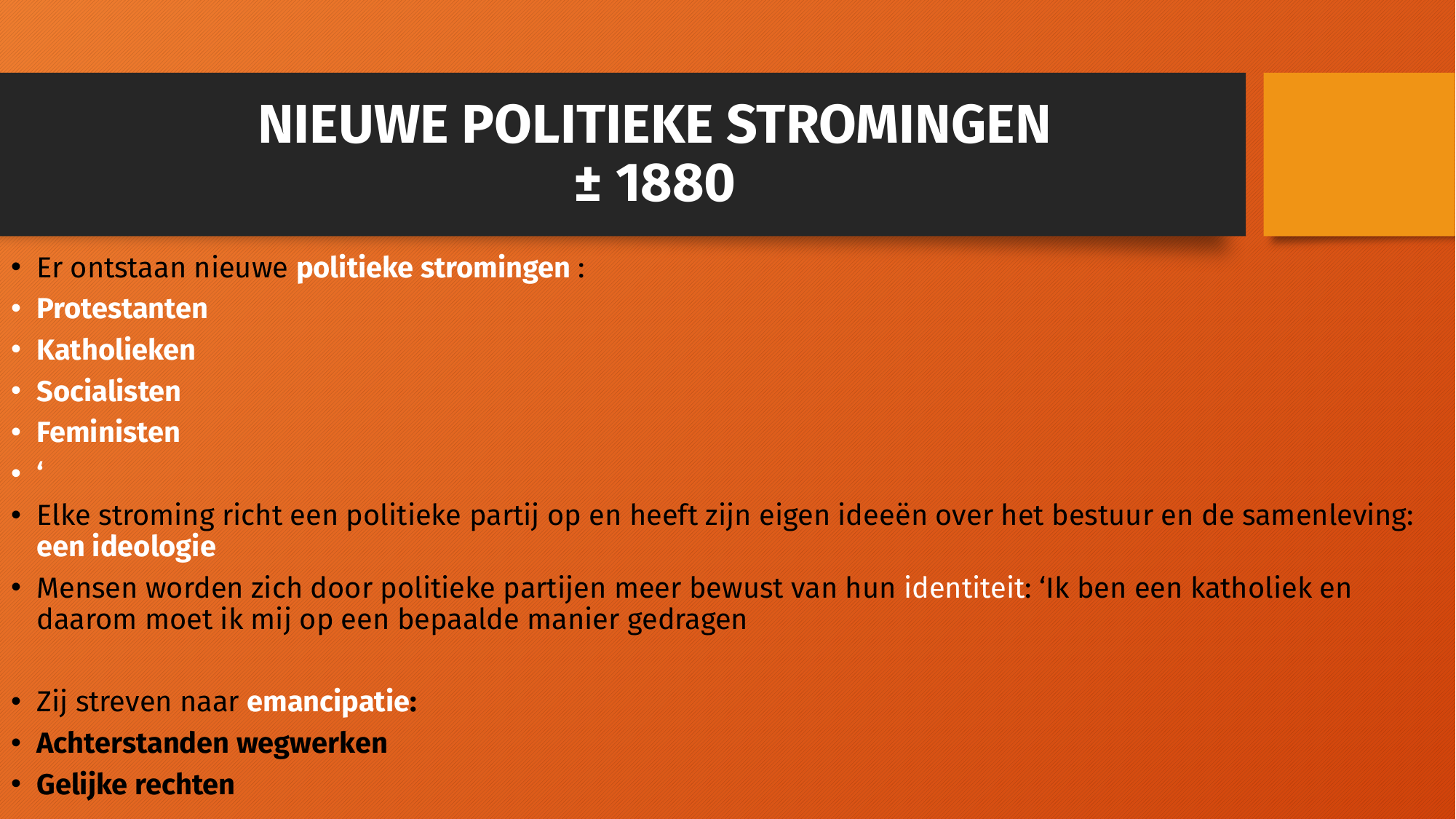

# NIEUWE POLITIEKE STROMINGEN ± 1880
Er ontstaan nieuwe politieke stromingen :
Protestanten
Katholieken
Socialisten
Feministen
‘
Elke stroming richt een politieke partij op en heeft zijn eigen ideeën over het bestuur en de samenleving: een ideologie
Mensen worden zich door politieke partijen meer bewust van hun identiteit: ‘Ik ben een katholiek en daarom moet ik mij op een bepaalde manier gedragen

Zij streven naar emancipatie:
Achterstanden wegwerken
Gelijke rechten